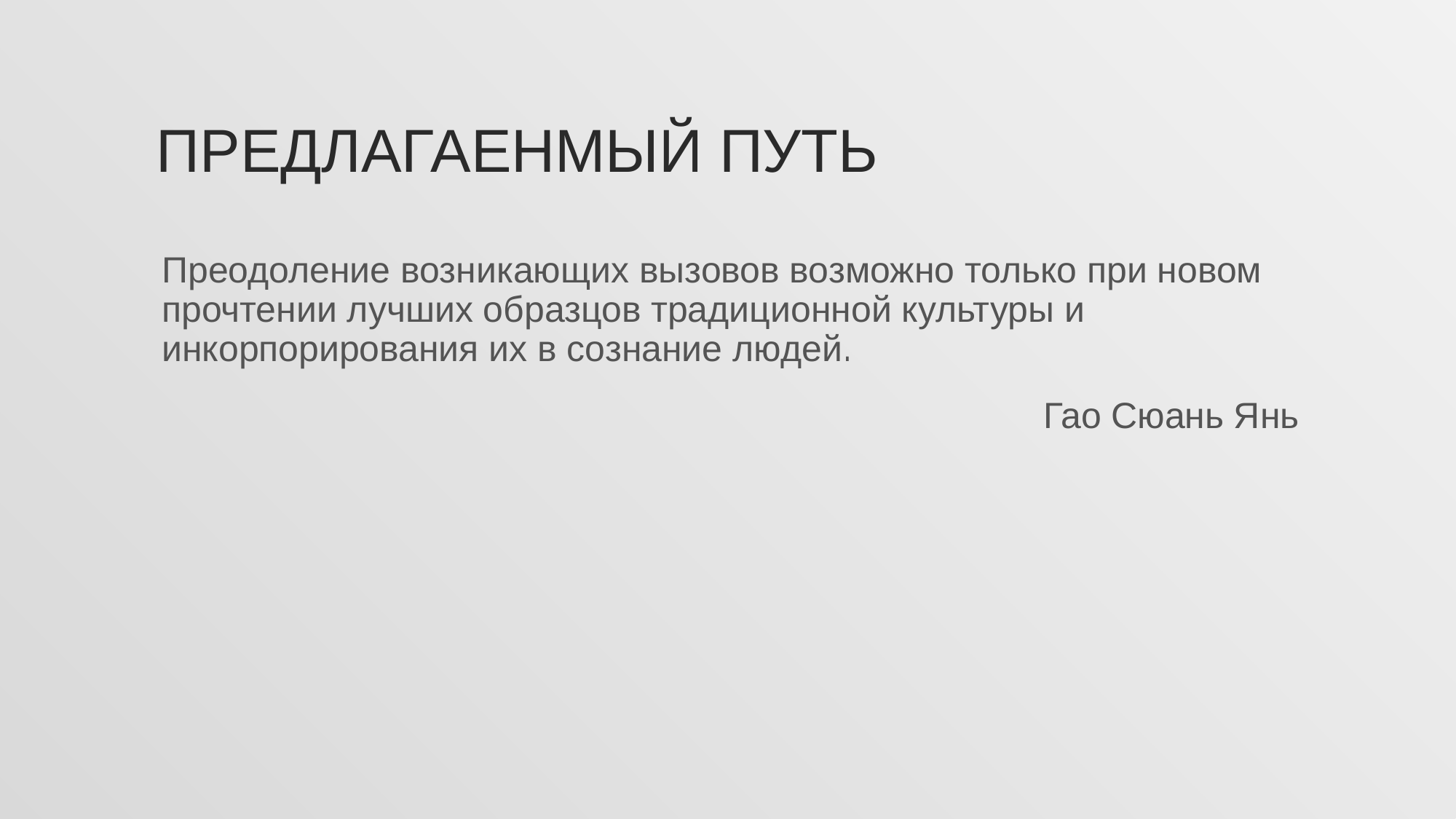

# Предлагаенмый путь
Преодоление возникающих вызовов возможно только при новом прочтении лучших образцов традиционной культуры и инкорпорирования их в сознание людей.
Гао Сюань Янь